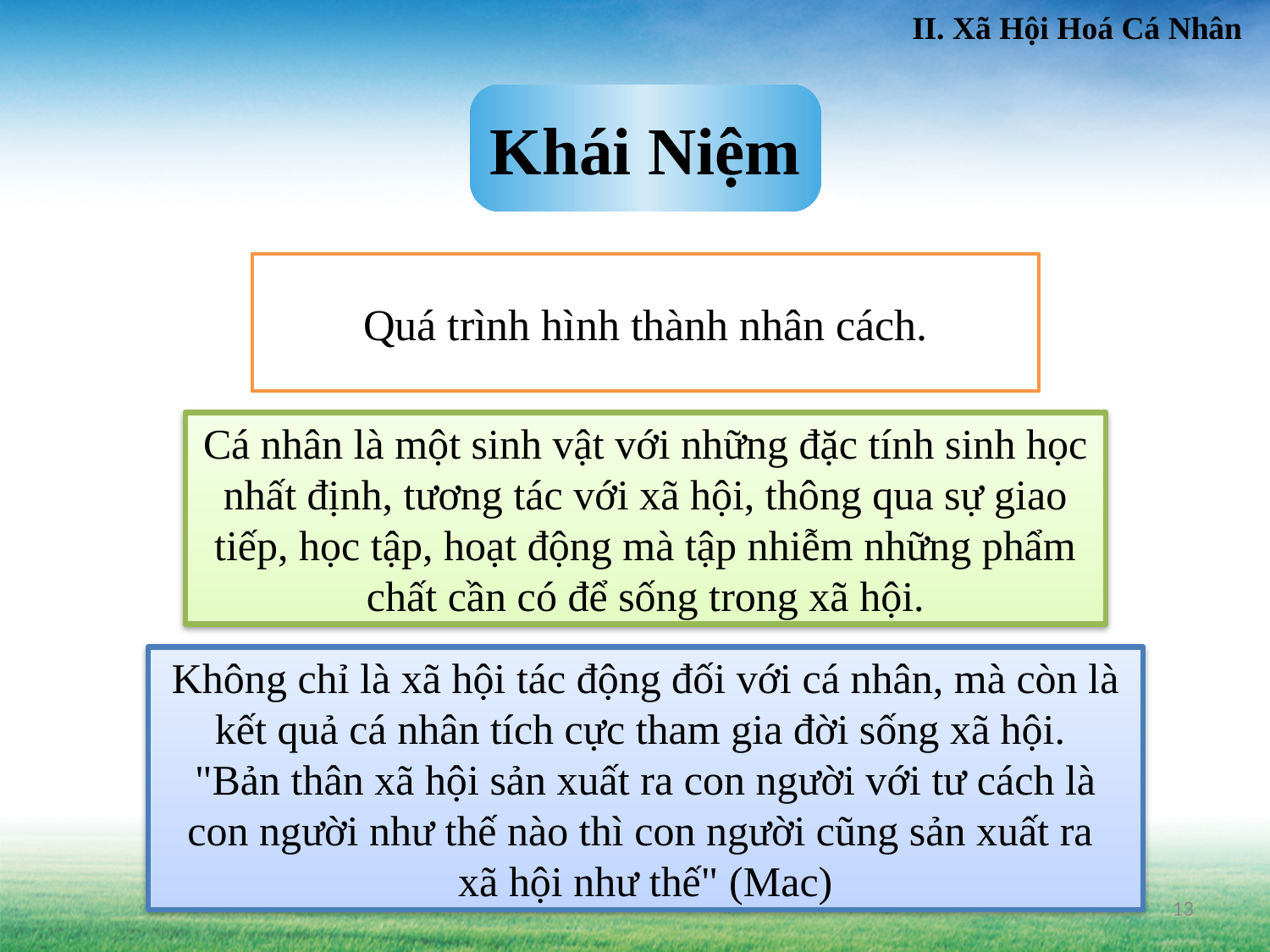

II. Xã Hội Hoá Cá Nhân
Khái Niệm
Quá trình hình thành nhân cách.
Cá nhân là một sinh vật với những đặc tính sinh học nhất định, tương tác với xã hội, thông qua sự giao tiếp, học tập, hoạt động mà tập nhiễm những phẩm chất cần có để sống trong xã hội.
Không chỉ là xã hội tác động đối với cá nhân, mà còn là kết quả cá nhân tích cực tham gia đời sống xã hội.
"Bản thân xã hội sản xuất ra con người với tư cách là con người như thế nào thì con người cũng sản xuất ra
xã hội như thế" (Mac)
13